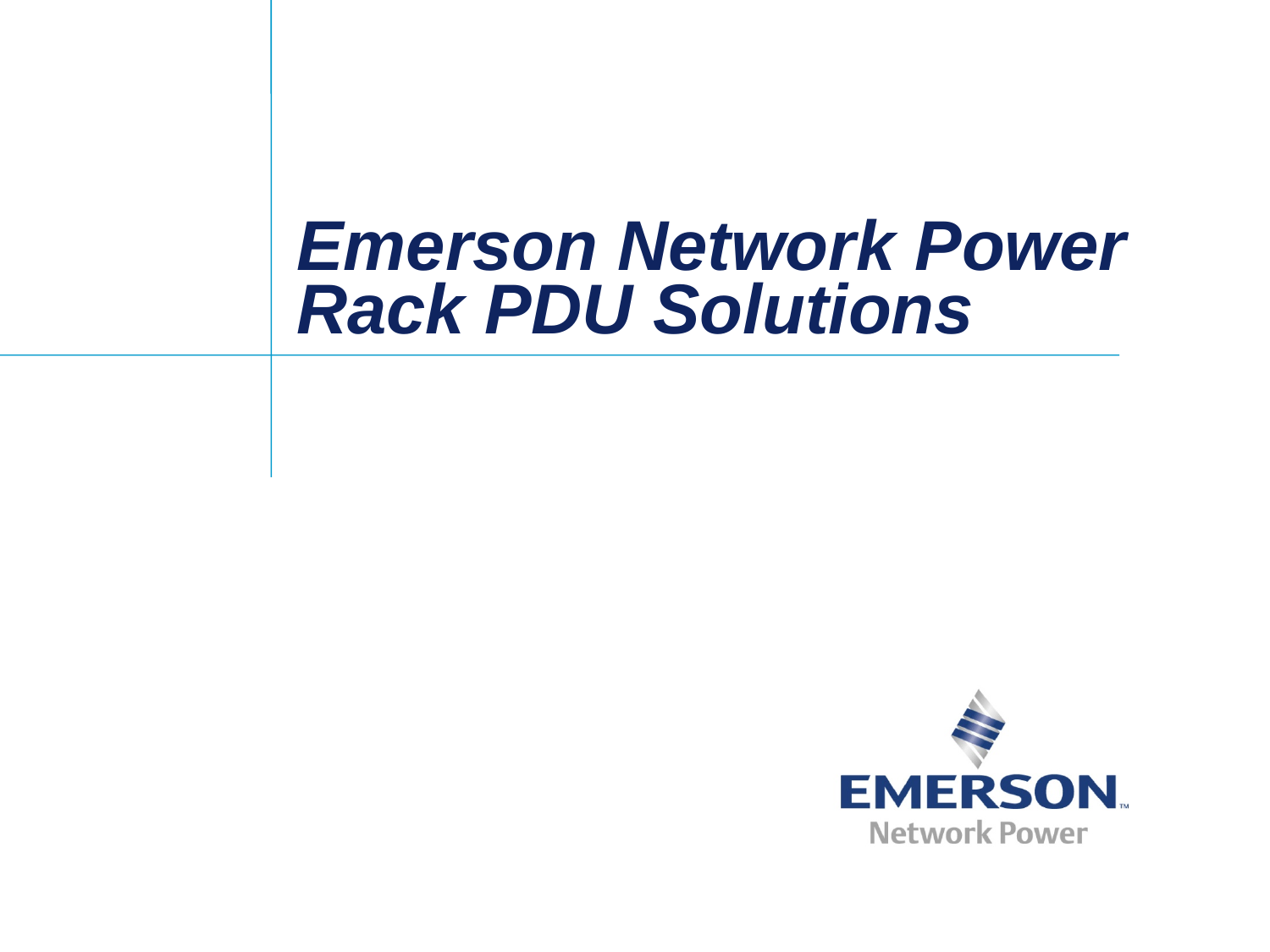

# Emerson Network Power Rack PDU Solutions